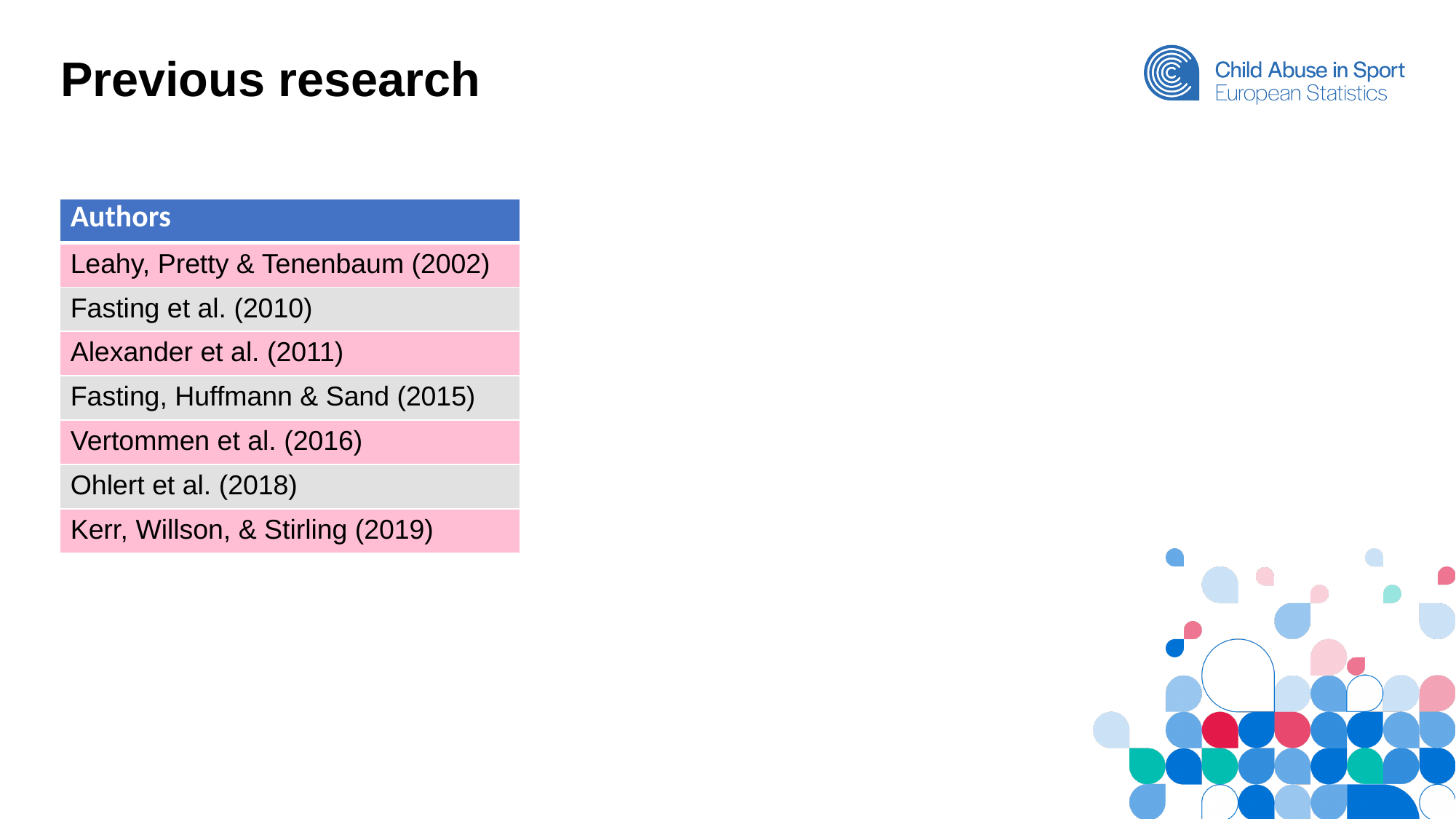

Previous research

| Authors |
| --- |
| Leahy, Pretty & Tenenbaum (2002) |
| Fasting et al. (2010) |
| Alexander et al. (2011) |
| Fasting, Huffmann & Sand (2015) |
| Vertommen et al. (2016) |
| Ohlert et al. (2018) |
| Kerr, Willson, & Stirling (2019) |